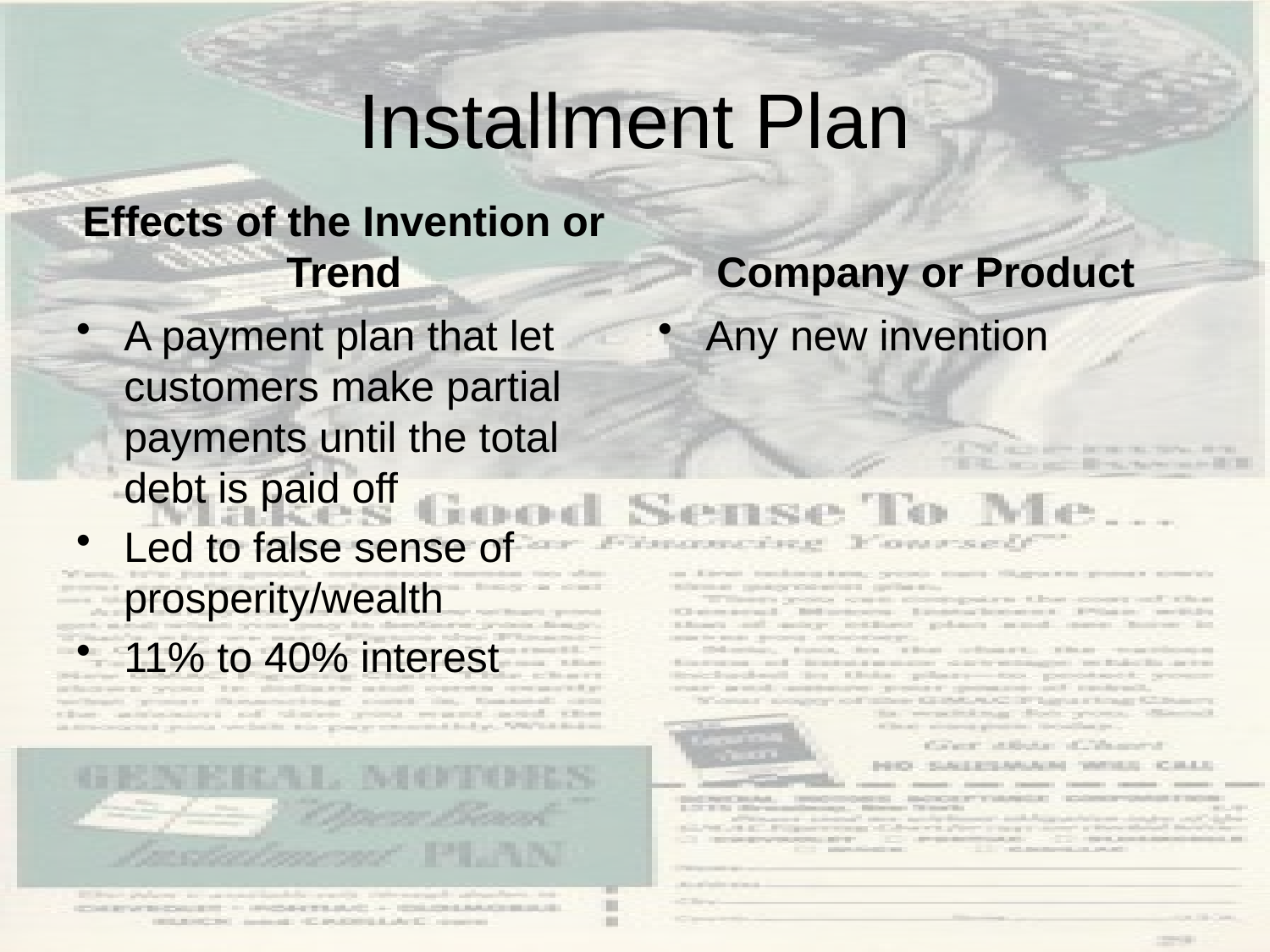

# Installment Plan
Effects of the Invention or Trend
Company or Product
A payment plan that let customers make partial payments until the total debt is paid off
Led to false sense of prosperity/wealth
11% to 40% interest

Any new invention